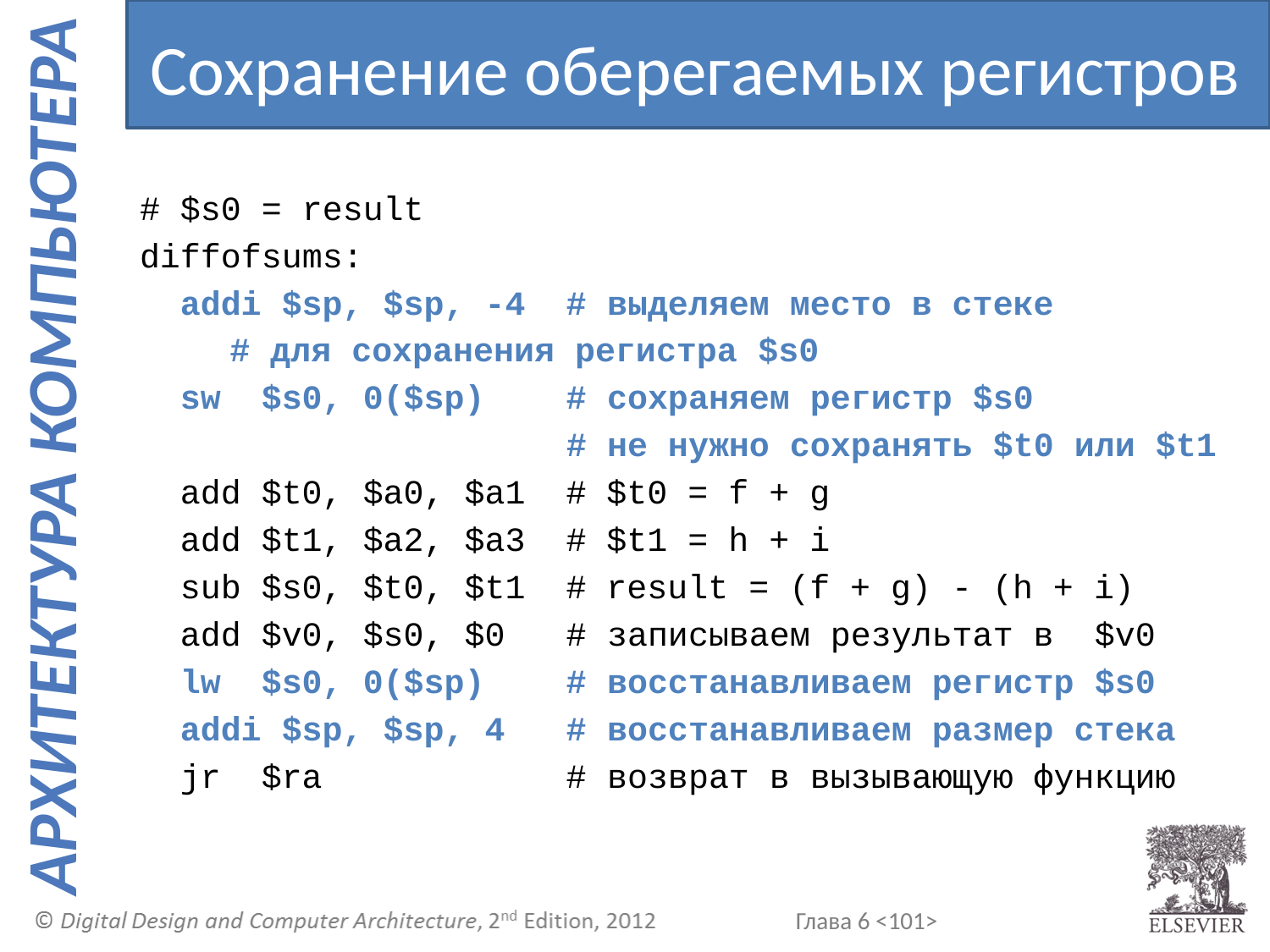

Сохранение оберегаемых регистров

# $s0 = result
diffofsums:
  addi $sp, $sp, -4  # выделяем место в стеке
				  # для сохранения регистра $s0
  sw  $s0, 0($sp)    # сохраняем регистр $s0
                     # не нужно сохранять $t0 или $t1
  add $t0, $a0, $a1  # $t0 = f + g
  add $t1, $a2, $a3  # $t1 = h + i
  sub $s0, $t0, $t1  # result = (f + g) - (h + i)
  add $v0, $s0, $0   # записываем результат в  $v0
  lw  $s0, 0($sp)    # восстанавливаем регистр $s0
  addi $sp, $sp, 4   # восстанавливаем размер стека
  jr  $ra            # возврат в вызывающую функцию